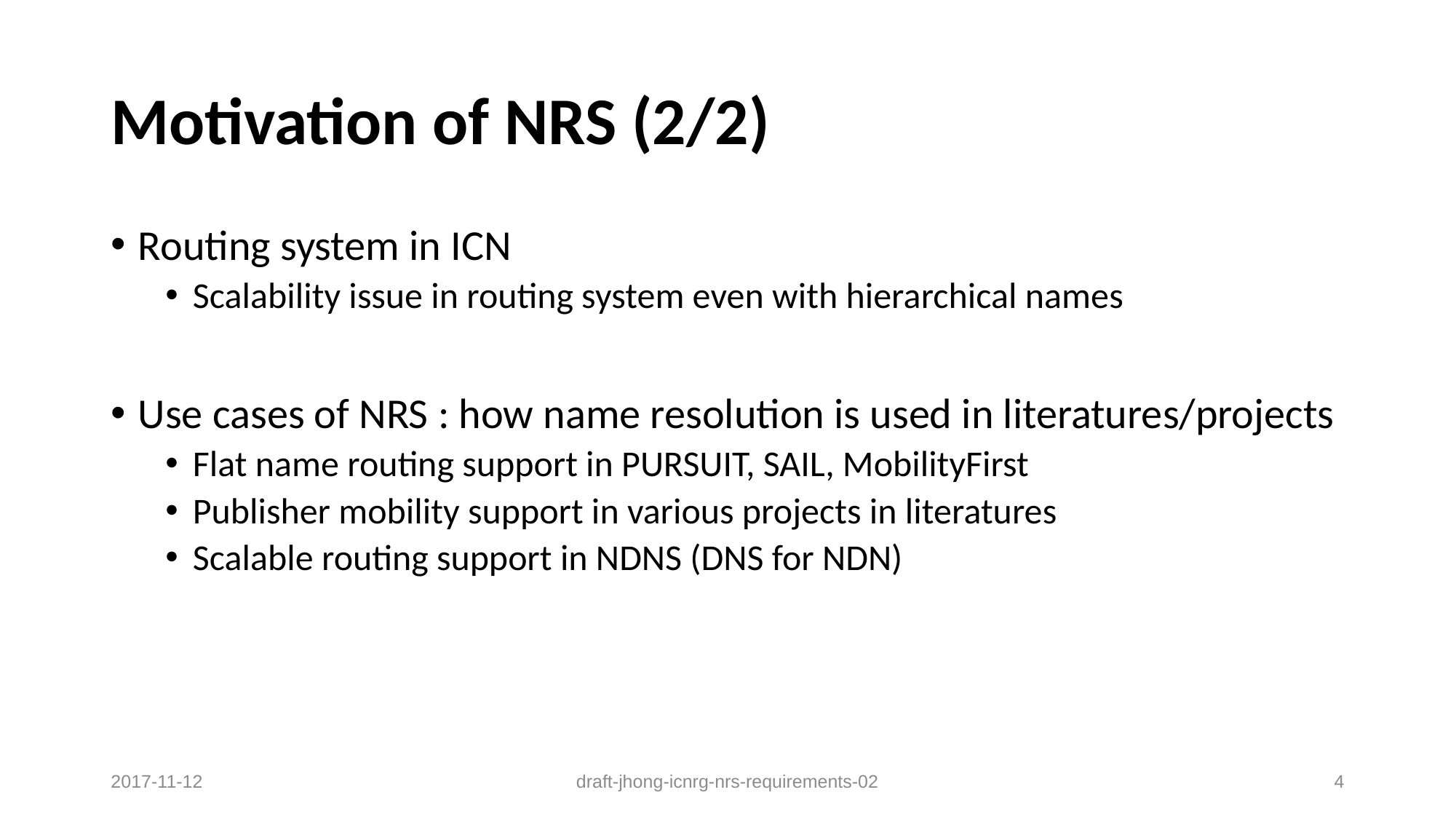

# Motivation of NRS (2/2)
Routing system in ICN
Scalability issue in routing system even with hierarchical names

Use cases of NRS : how name resolution is used in literatures/projects
Flat name routing support in PURSUIT, SAIL, MobilityFirst
Publisher mobility support in various projects in literatures
Scalable routing support in NDNS (DNS for NDN)

2017-11-12
draft-jhong-icnrg-nrs-requirements-02
4